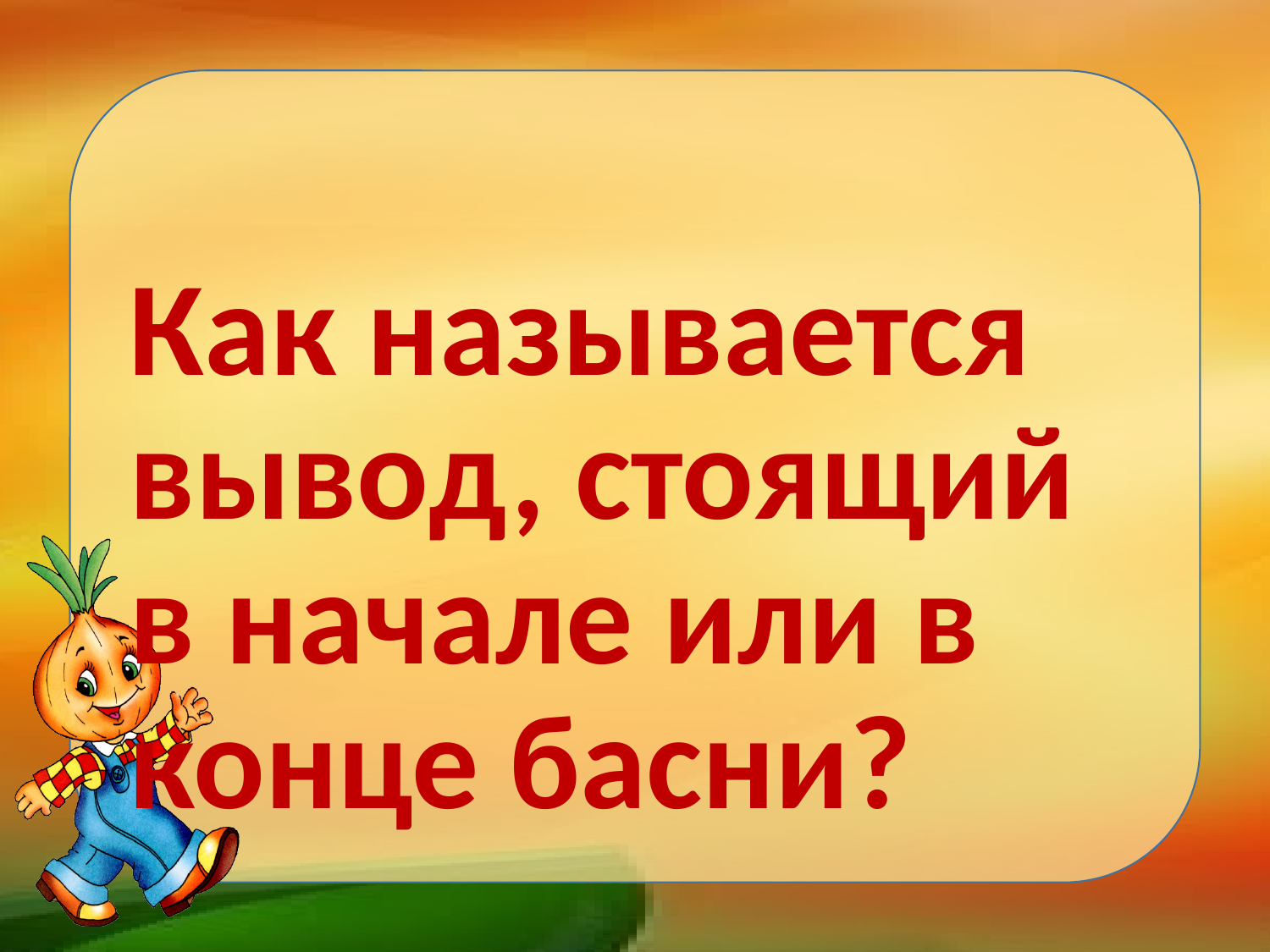

#
	Как называется вывод, стоящий в начале или в конце басни?